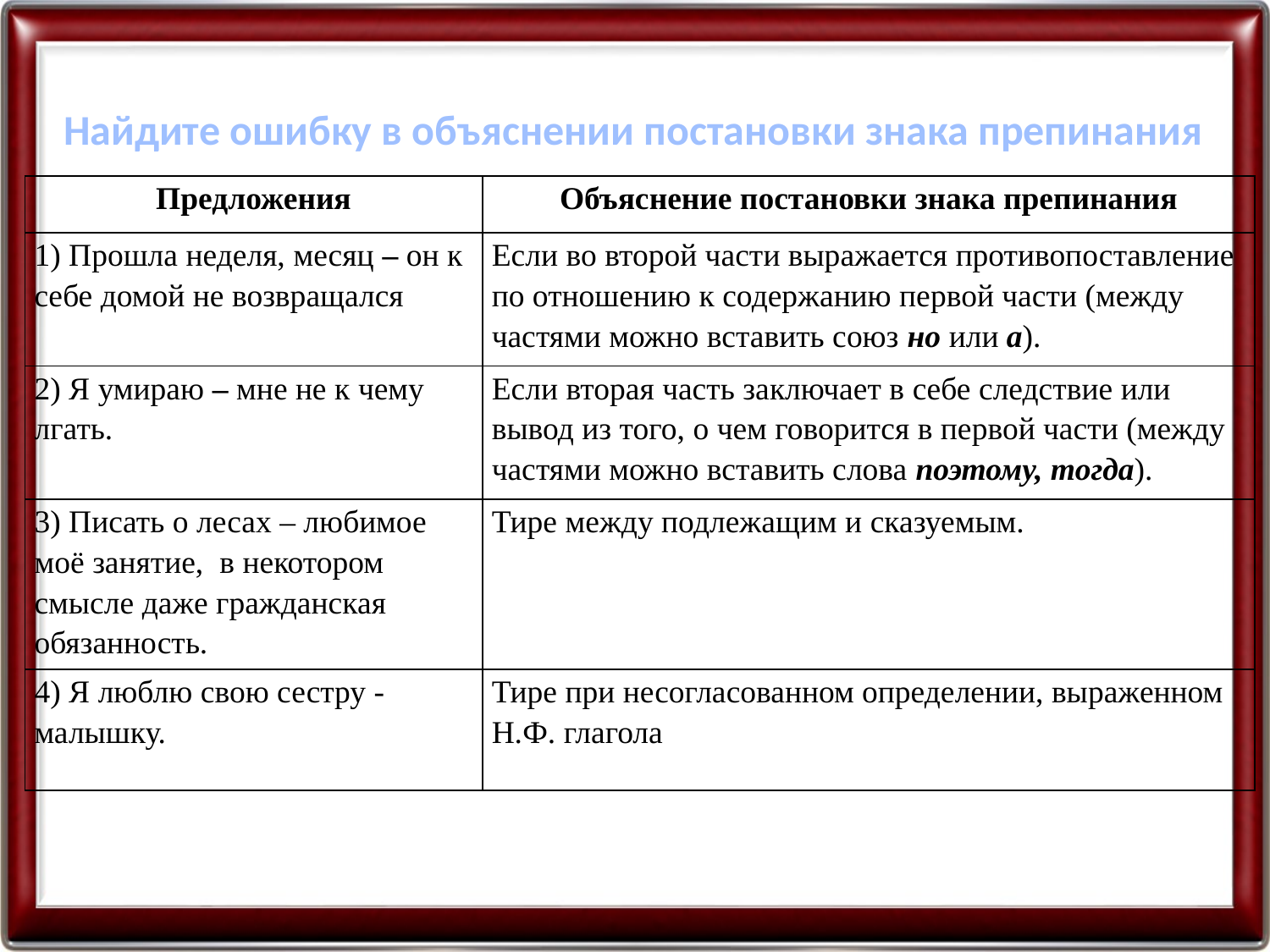

Найдите ошибку в объяснении постановки знака препинания
| Предложения | Объяснение постановки знака препинания |
| --- | --- |
| 1) Прошла неделя, месяц – он к себе домой не возвращался | Если во второй части выражается противопоставление по отношению к содержанию первой части (между частями можно вставить союз но или а). |
| 2) Я умираю – мне не к чему лгать. | Если вторая часть заключает в себе следствие или вывод из того, о чем говорится в первой части (между частями можно вставить слова поэтому, тогда). |
| 3) Писать о лесах – любимое моё занятие, в некотором смысле даже гражданская обязанность. | Тире между подлежащим и сказуемым. |
| 4) Я люблю свою сестру - малышку. | Тире при несогласованном определении, выраженном Н.Ф. глагола |